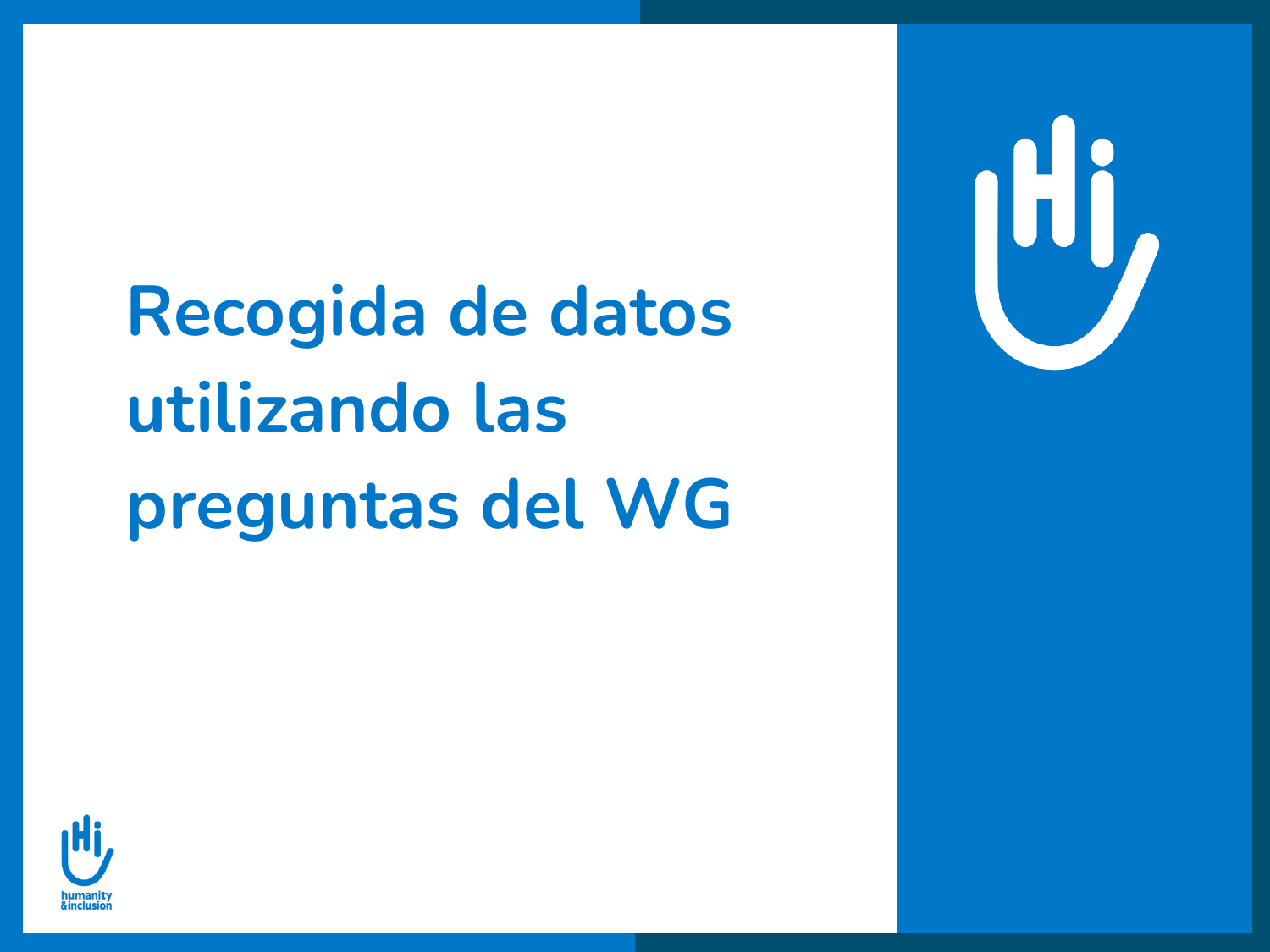

Recogida de datos utilizando las preguntas del WG